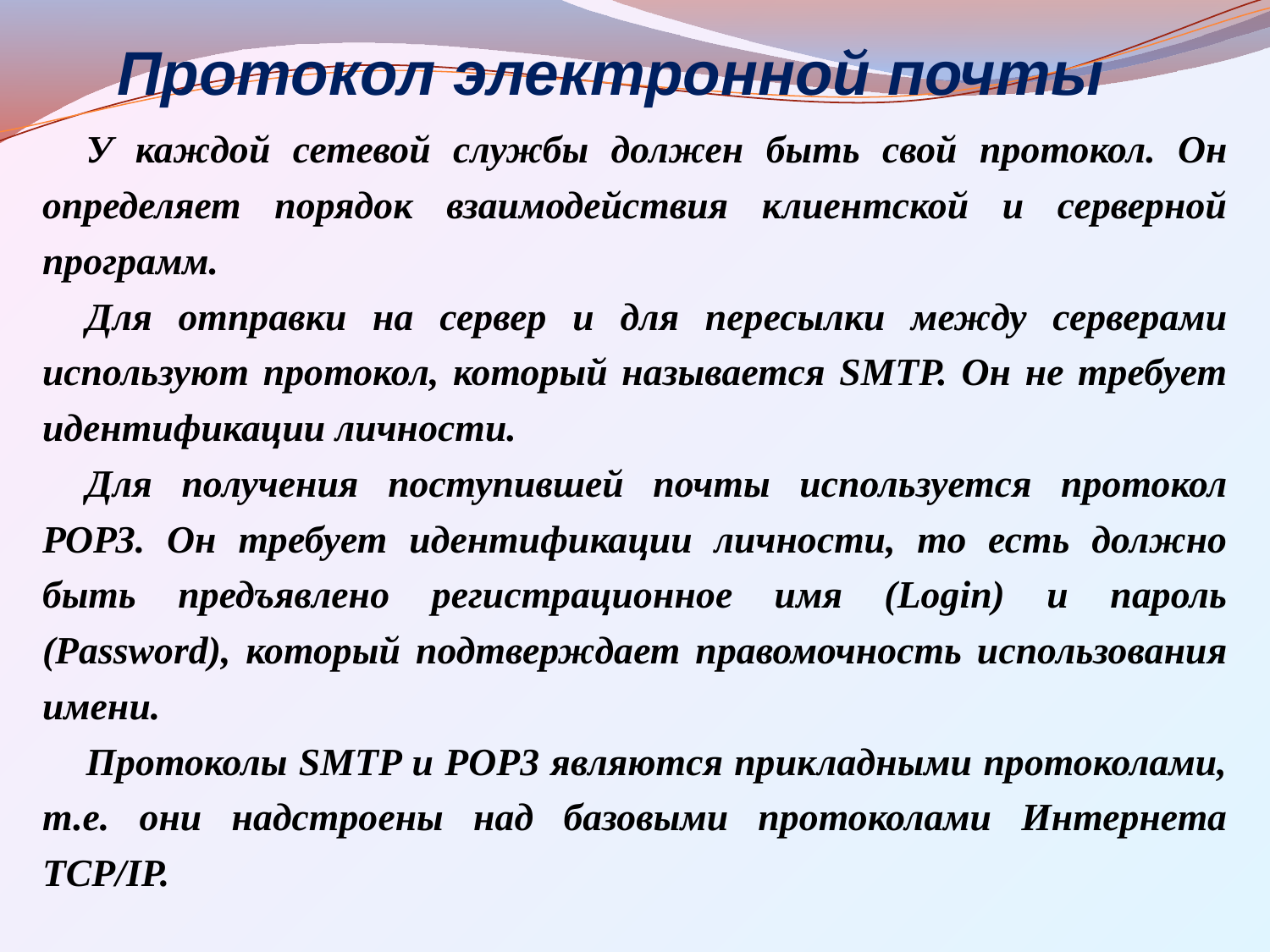

# Протокол электронной почты
У каждой сетевой службы должен быть свой протокол. Он определяет порядок взаимодействия клиентской и серверной программ.
Для отправки на сервер и для пересылки между серверами используют протокол, который называется SMTP. Он не требует идентификации личности.
Для получения поступившей почты используется протокол РОРЗ. Он требует идентификации личности, то есть должно быть предъявлено регистрационное имя (Login) и пароль (Password), который подтверждает правомочность использования имени.
Протоколы SMTP и POP3 являются прикладными протоколами, т.е. они надстроены над базовыми протоколами Интернета TCP/IP.